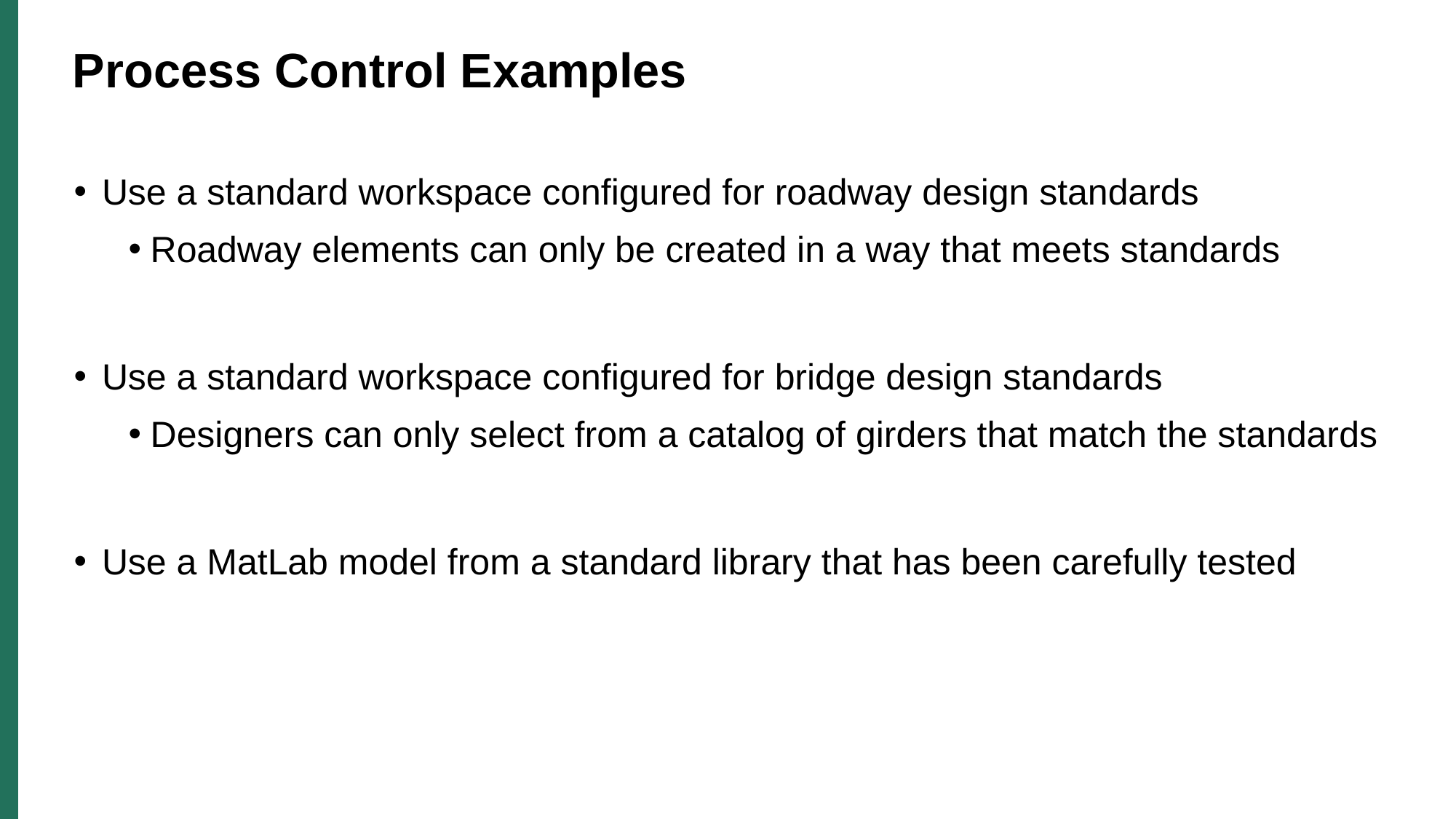

# Process Control Examples
Use a standard workspace configured for roadway design standards
Roadway elements can only be created in a way that meets standards

Use a standard workspace configured for bridge design standards
Designers can only select from a catalog of girders that match the standards

Use a MatLab model from a standard library that has been carefully tested